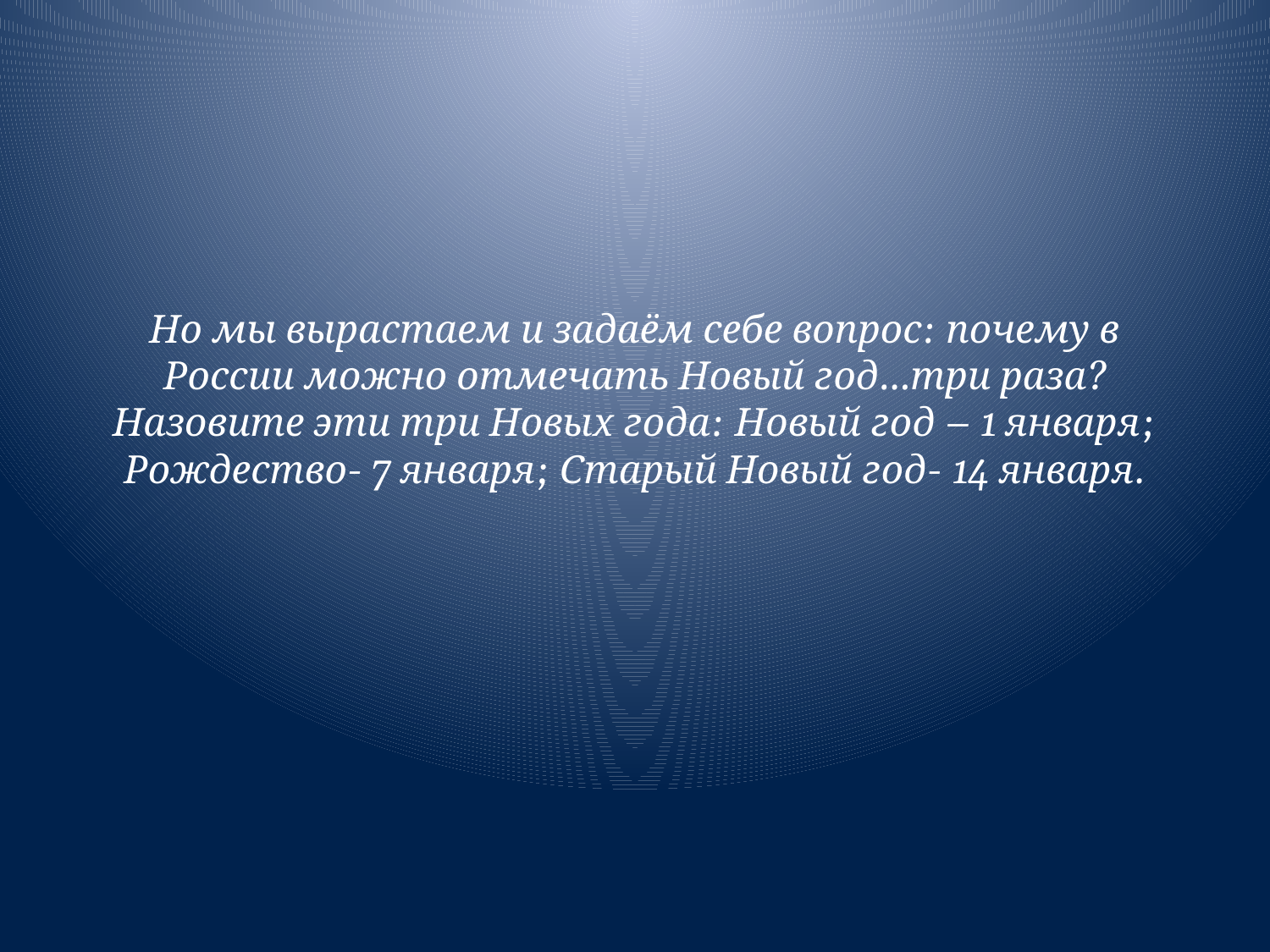

# Но мы вырастаем и задаём себе вопрос: почему в России можно отмечать Новый год…три раза? Назовите эти три Новых года: Новый год – 1 января; Рождество- 7 января; Старый Новый год- 14 января.